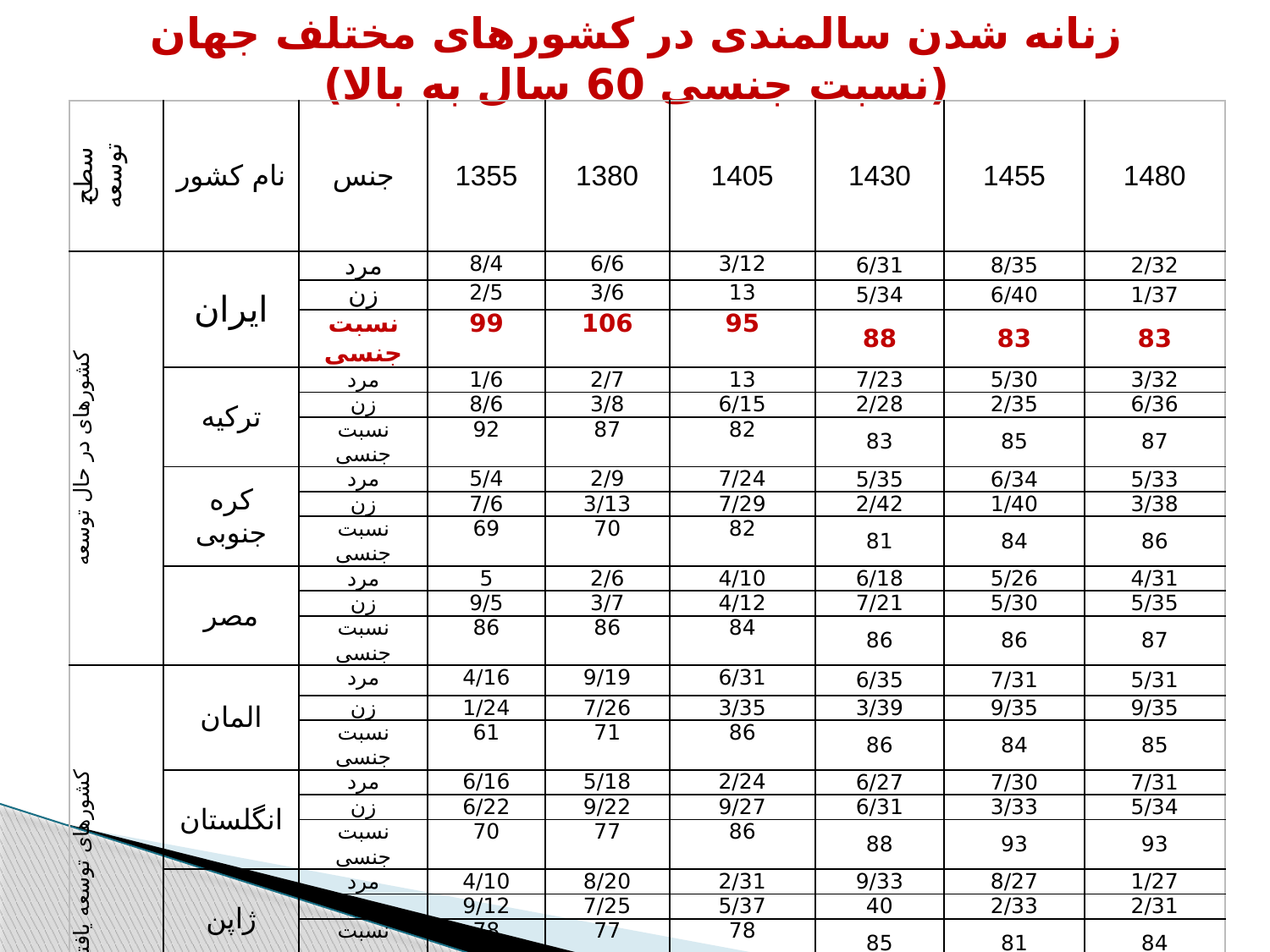

# زنانه شدن سالمندی در کشورهای مختلف جهان (نسبت جنسی 60 سال به بالا)
| سطح توسعه | نام کشور | جنس | 1355 | 1380 | 1405 | 1430 | 1455 | 1480 |
| --- | --- | --- | --- | --- | --- | --- | --- | --- |
| کشورهای در حال توسعه | ایران | مرد | 8/4 | 6/6 | 3/12 | 6/31 | 8/35 | 2/32 |
|  |  | زن | 2/5 | 3/6 | 13 | 5/34 | 6/40 | 1/37 |
|  |  | نسبت جنسی | 99 | 106 | 95 | 88 | 83 | 83 |
|  | ترکیه | مرد | 1/6 | 2/7 | 13 | 7/23 | 5/30 | 3/32 |
|  |  | زن | 8/6 | 3/8 | 6/15 | 2/28 | 2/35 | 6/36 |
|  |  | نسبت جنسی | 92 | 87 | 82 | 83 | 85 | 87 |
|  | کره جنوبی | مرد | 5/4 | 2/9 | 7/24 | 5/35 | 6/34 | 5/33 |
|  |  | زن | 7/6 | 3/13 | 7/29 | 2/42 | 1/40 | 3/38 |
|  |  | نسبت جنسی | 69 | 70 | 82 | 81 | 84 | 86 |
|  | مصر | مرد | 5 | 2/6 | 4/10 | 6/18 | 5/26 | 4/31 |
|  |  | زن | 9/5 | 3/7 | 4/12 | 7/21 | 5/30 | 5/35 |
|  |  | نسبت جنسی | 86 | 86 | 84 | 86 | 86 | 87 |
| کشورهای توسعه یافته | المان | مرد | 4/16 | 9/19 | 6/31 | 6/35 | 7/31 | 5/31 |
|  |  | زن | 1/24 | 7/26 | 3/35 | 3/39 | 9/35 | 9/35 |
|  |  | نسبت جنسی | 61 | 71 | 86 | 86 | 84 | 85 |
|  | انگلستان | مرد | 6/16 | 5/18 | 2/24 | 6/27 | 7/30 | 7/31 |
|  |  | زن | 6/22 | 9/22 | 9/27 | 6/31 | 3/33 | 5/34 |
|  |  | نسبت جنسی | 70 | 77 | 86 | 88 | 93 | 93 |
|  | ژاپن | مرد | 4/10 | 8/20 | 2/31 | 9/33 | 8/27 | 1/27 |
|  |  | زن | 9/12 | 7/25 | 5/37 | 40 | 2/33 | 2/31 |
|  |  | نسبت جنسی | 78 | 77 | 78 | 85 | 81 | 84 |
|  | فرانسه | مرد | 2/15 | 9/17 | 3/25 | 9/27 | 2/29 | 3/31 |
|  |  | زن | 2/21 | 2/23 | 2/30 | 33 | 2/33 | 35 |
|  |  | نسبت جنسی | 69 | 73 | 80 | 82 | 87 | 89 |